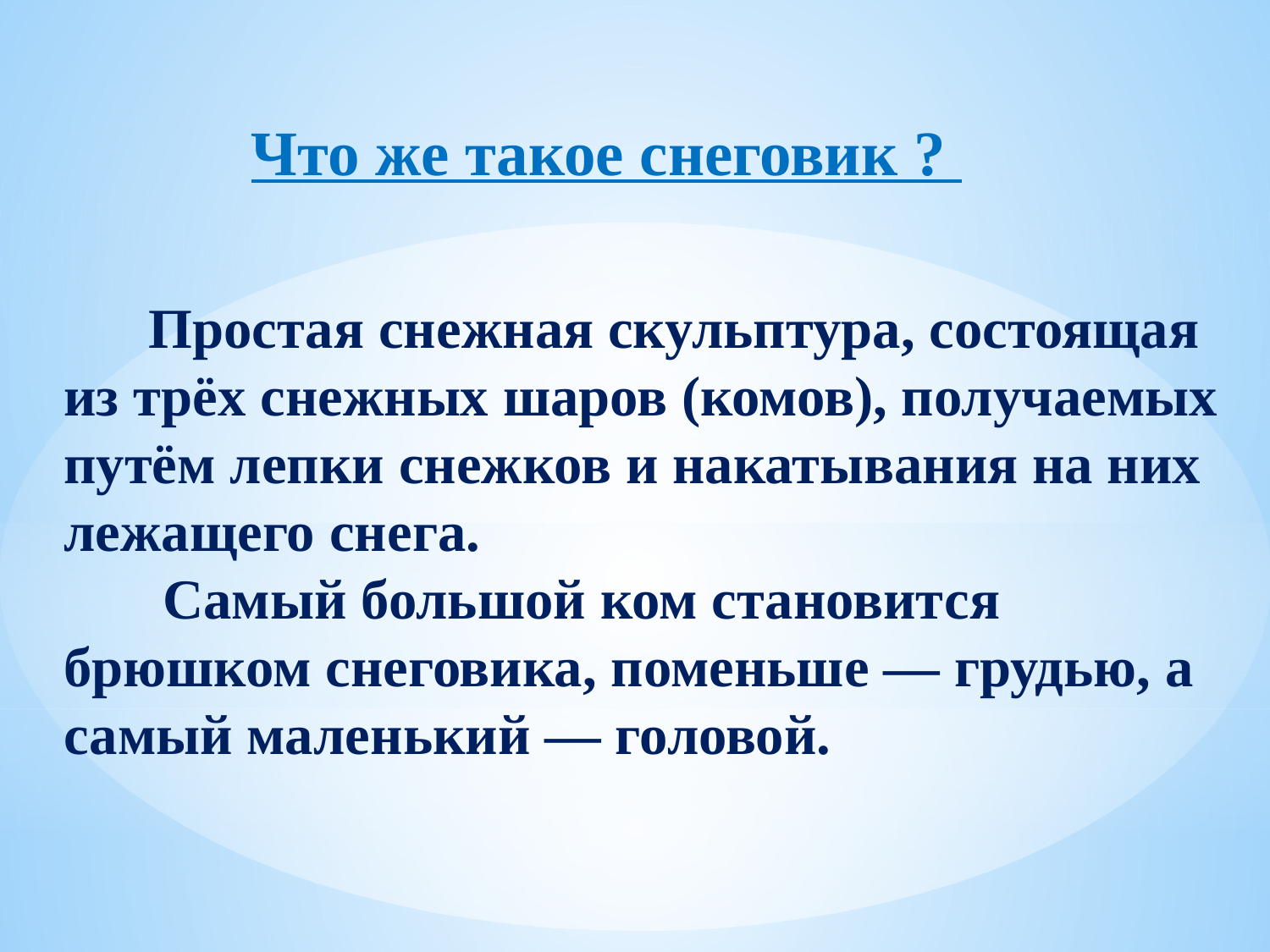

Что же такое снеговик ?

      Простая снежная скульптура, состоящая из трёх снежных шаров (комов), получаемых путём лепки снежков и накатывания на них лежащего снега.
       Самый большой ком становится брюшком снеговика, поменьше — грудью, а самый маленький — головой.
#